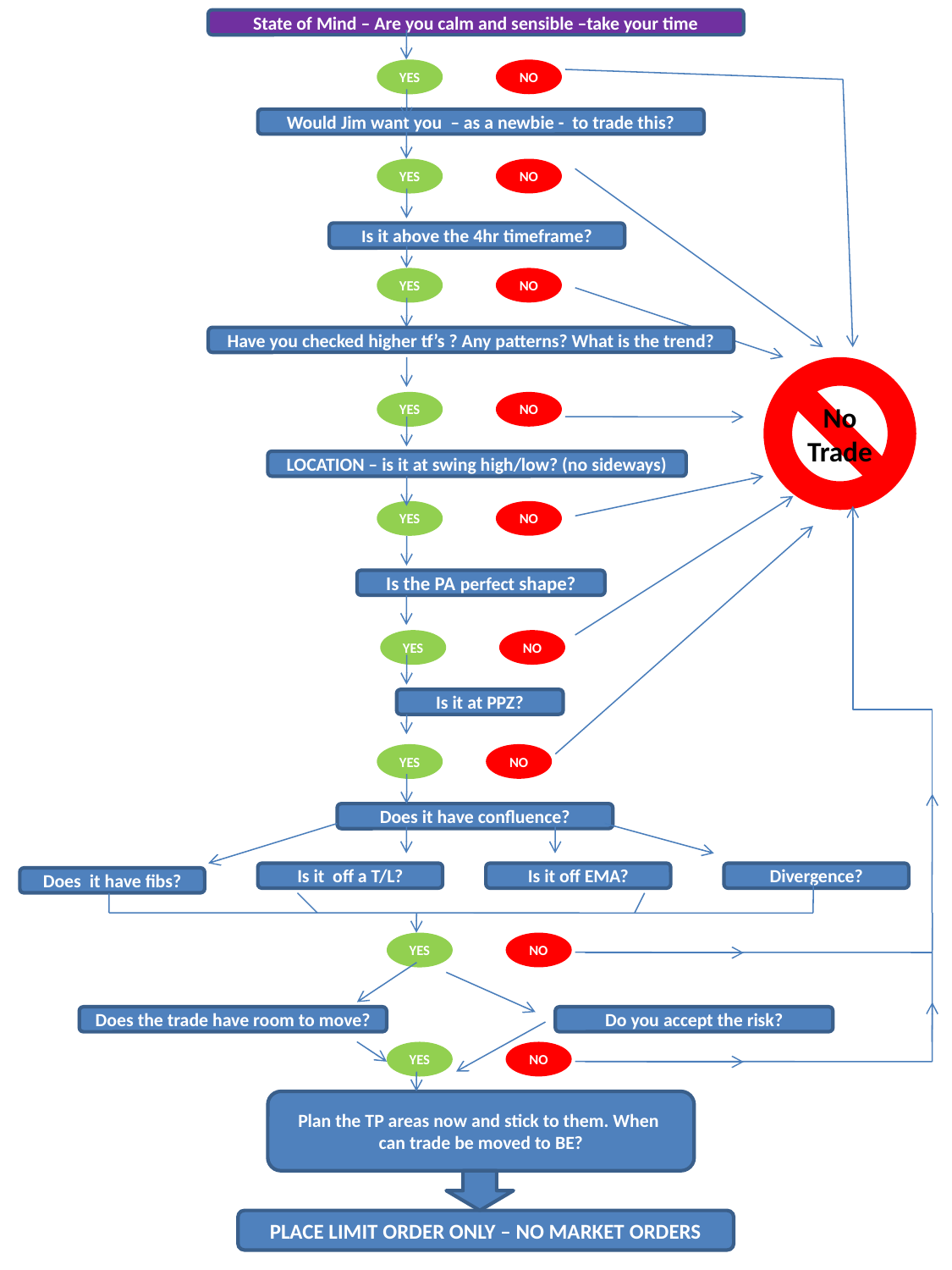

State of Mind – Are you calm and sensible –take your time
NO
YES
Would Jim want you  – as a newbie -  to trade this?
NO
YES
Is it above the 4hr timeframe?
NO
YES
Have you checked higher tf’s ? Any patterns? What is the trend?
No Trade
NO
YES
LOCATION – is it at swing high/low? (no sideways)
NO
YES
Is the PA perfect shape?
NO
YES
Is it at PPZ?
NO
YES
Does it have confluence?
Is it  off a T/L?
Is it off EMA?
Divergence?
Does  it have fibs?
NO
YES
Does the trade have room to move?
Do you accept the risk?
NO
YES
Plan the TP areas now and stick to them. When  can trade be moved to BE?

PLACE LIMIT ORDER ONLY – NO MARKET ORDERS